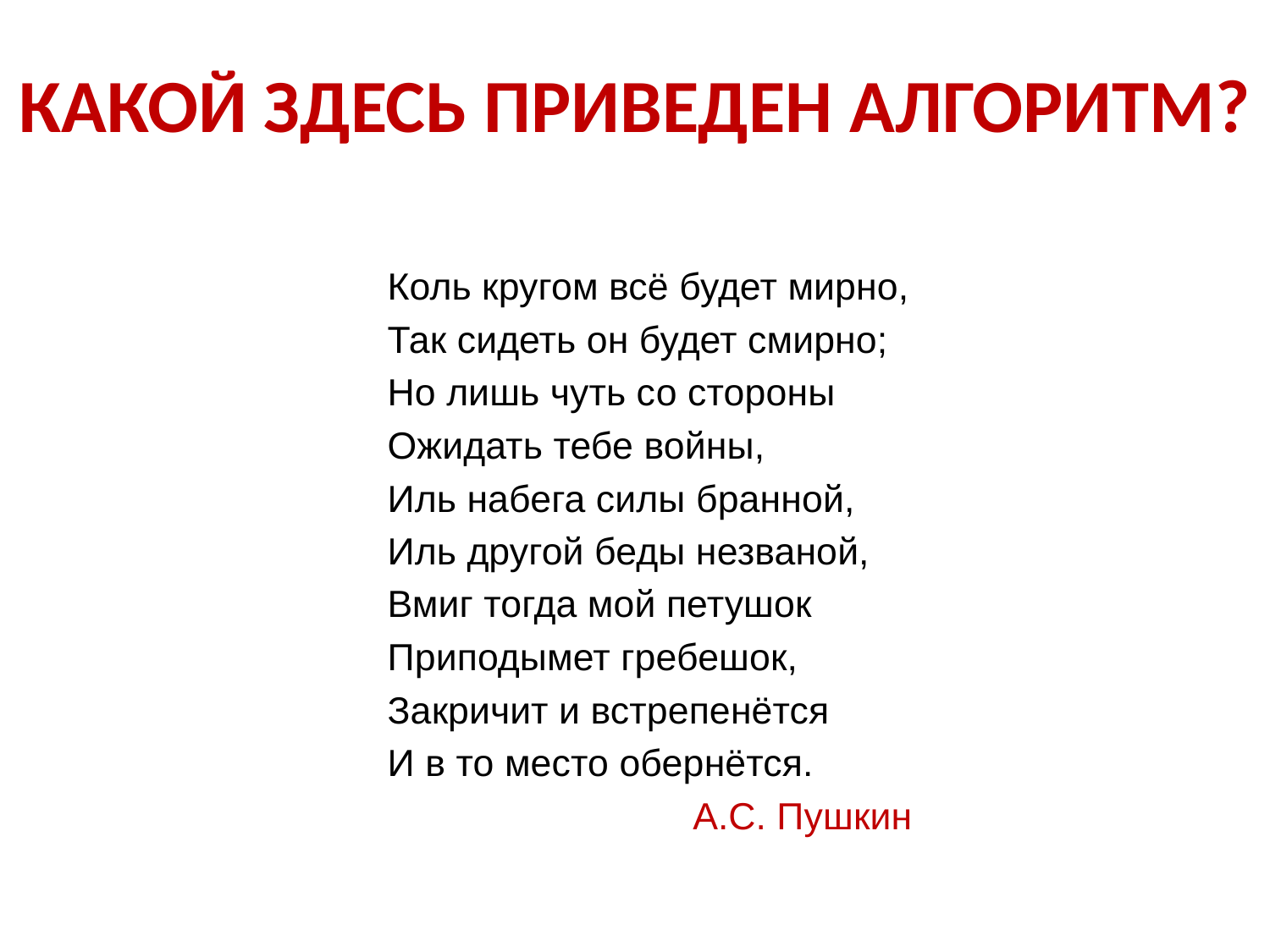

# Какой здесь приведен алгоритм?
Коль кругом всё будет мирно,
Так сидеть он будет смирно;
Но лишь чуть со стороны
Ожидать тебе войны,
Иль набега силы бранной,
Иль другой беды незваной,
Вмиг тогда мой петушок
Приподымет гребешок,
Закричит и встрепенётся
И в то место обернётся.
А.С. Пушкин